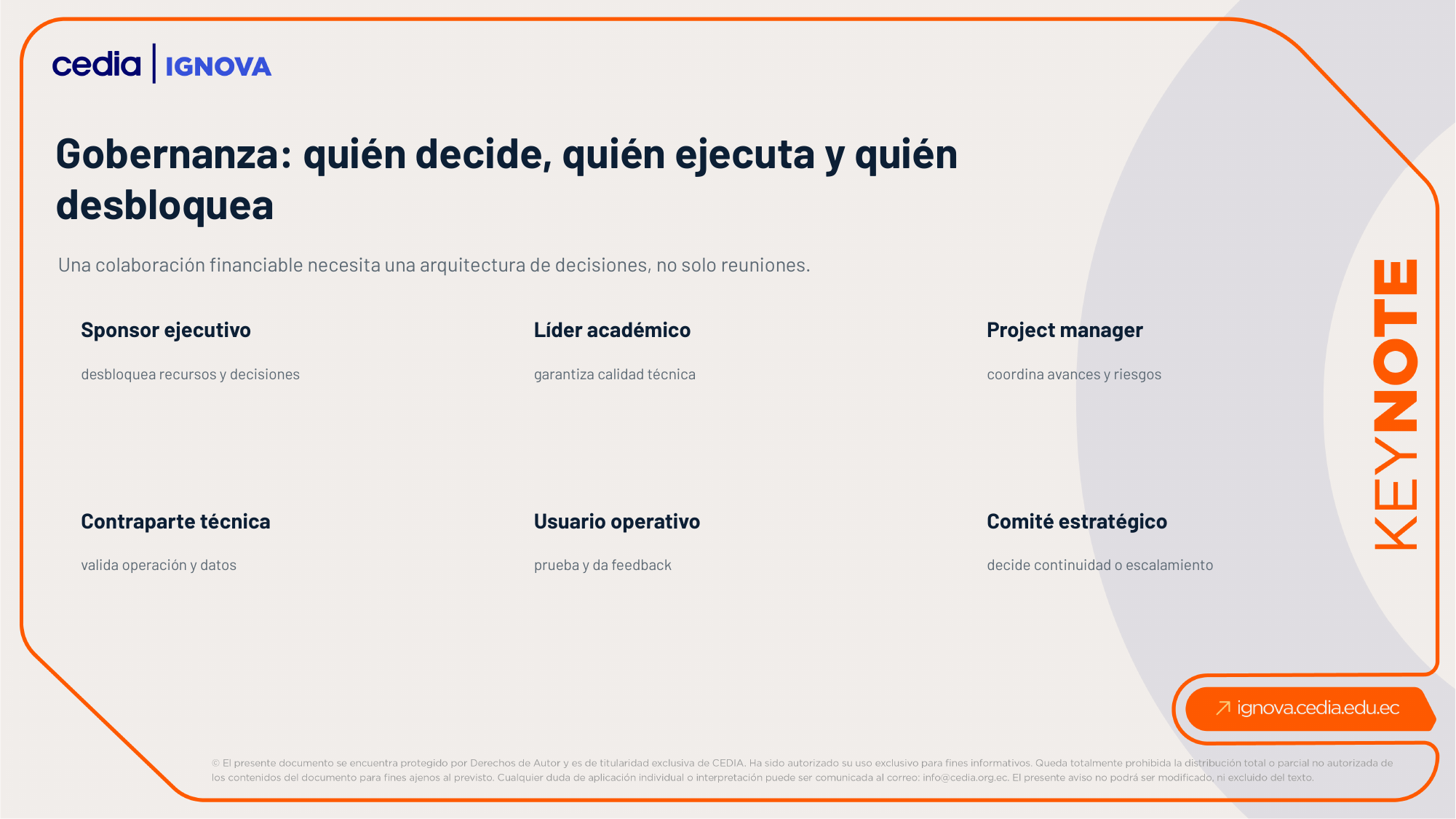

Gobernanza: quién decide, quién ejecuta y quién desbloquea

Una colaboración financiable necesita una arquitectura de decisiones, no solo reuniones.
Sponsor ejecutivo
Líder académico
Project manager
desbloquea recursos y decisiones
garantiza calidad técnica
coordina avances y riesgos
Contraparte técnica
Usuario operativo
Comité estratégico
valida operación y datos
prueba y da feedback
decide continuidad o escalamiento